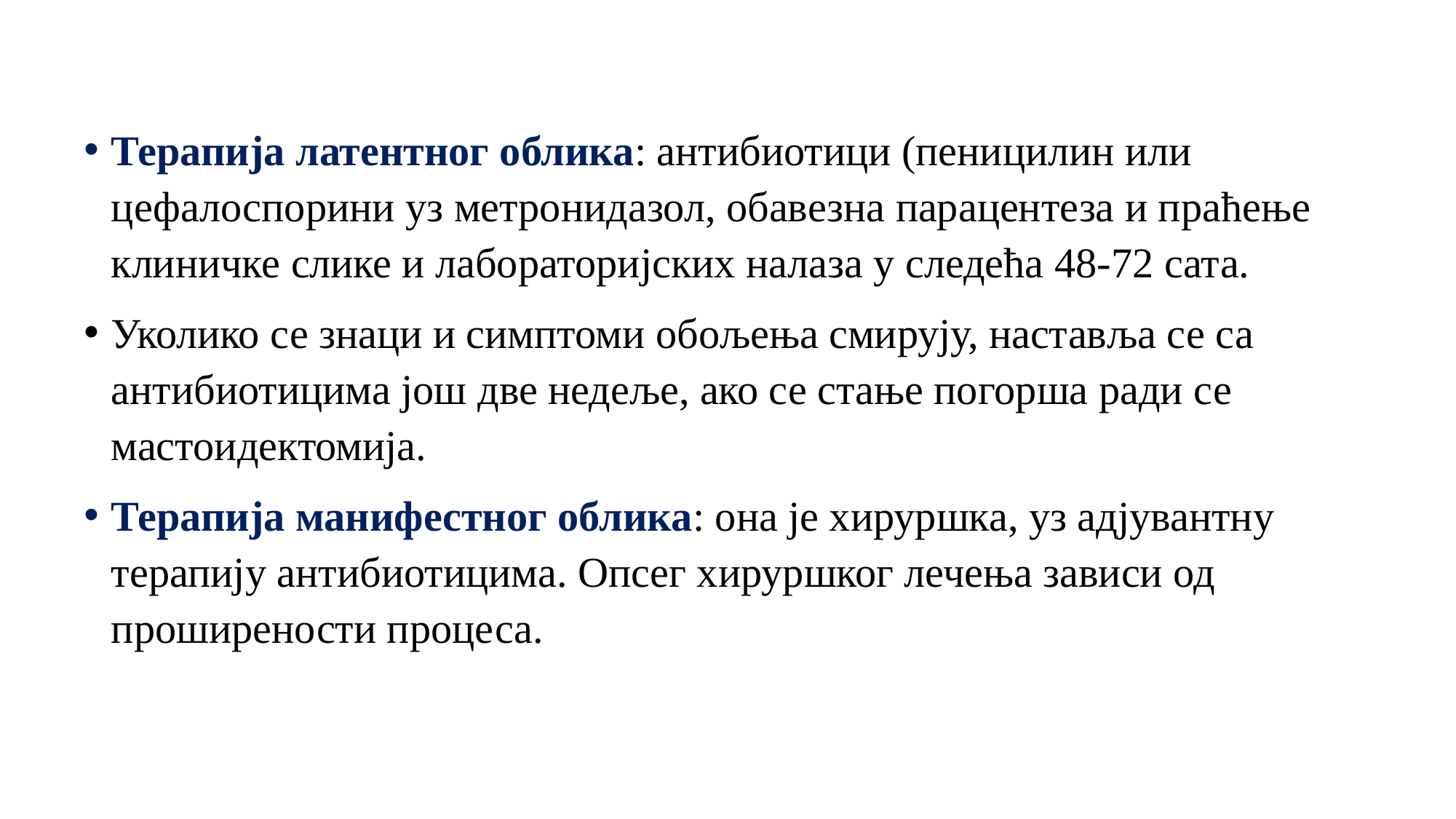

Терапија латентног облика: антибиотици (пеницилин или цефалоспорини уз метронидазол, обавезна парацентеза и праћење клиничке слике и лабораторијских налаза у следећа 48-72 сата.
Уколико се знаци и симптоми обољења смирују, наставља се са антибиотицима још две недеље, ако се стање погорша ради се мастоидектомија.
Терапија манифестног облика: она је хируршка, уз адјувантну терапију антибиотицима. Опсег хируршког лечења зависи од проширености процеса.